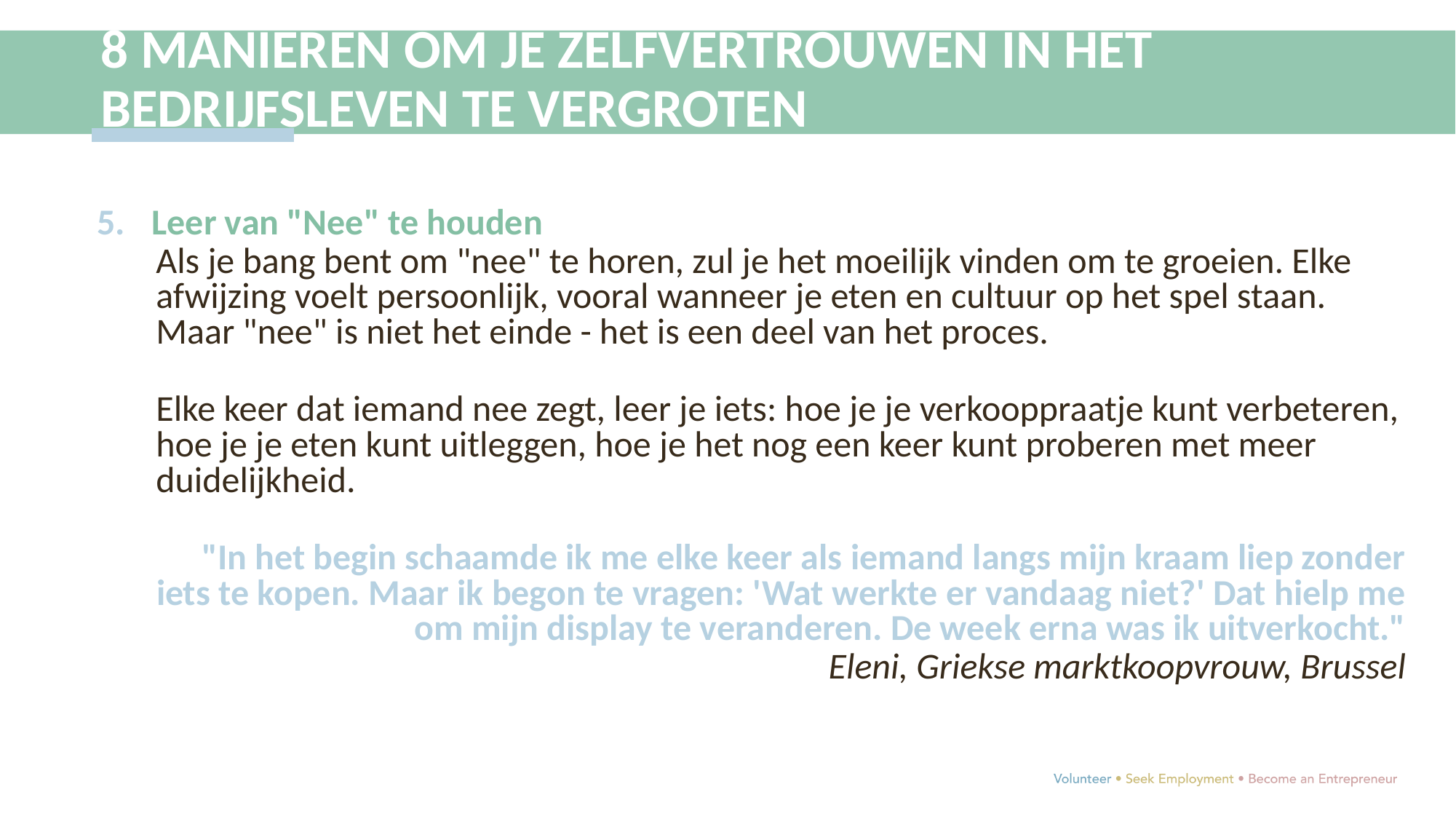

8 MANIEREN OM JE ZELFVERTROUWEN IN HET BEDRIJFSLEVEN TE VERGROTEN
Leer van "Nee" te houden
Als je bang bent om "nee" te horen, zul je het moeilijk vinden om te groeien. Elke afwijzing voelt persoonlijk, vooral wanneer je eten en cultuur op het spel staan. Maar "nee" is niet het einde - het is een deel van het proces.

Elke keer dat iemand nee zegt, leer je iets: hoe je je verkooppraatje kunt verbeteren, hoe je je eten kunt uitleggen, hoe je het nog een keer kunt proberen met meer duidelijkheid.

 "In het begin schaamde ik me elke keer als iemand langs mijn kraam liep zonder iets te kopen. Maar ik begon te vragen: 'Wat werkte er vandaag niet?' Dat hielp me om mijn display te veranderen. De week erna was ik uitverkocht."
 Eleni, Griekse marktkoopvrouw, Brussel